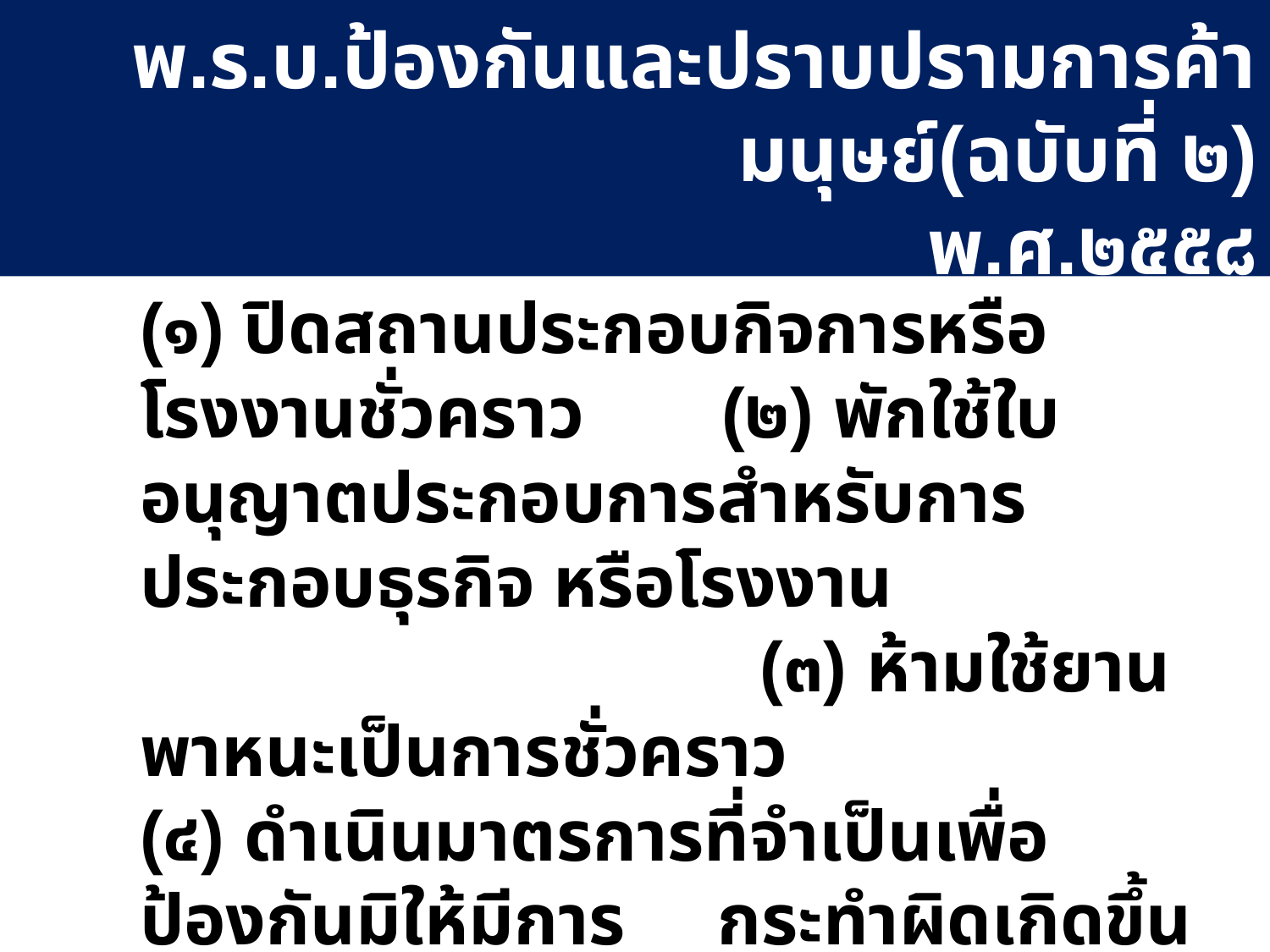

# พ.ร.บ.ป้องกันและปราบปรามการค้ามนุษย์(ฉบับที่ ๒) พ.ศ.๒๕๕๘
	(๑) ปิดสถานประกอบกิจการหรือโรงงานชั่วคราว	    (๒) พักใช้ใบอนุญาตประกอบการสำหรับการประกอบธุรกิจ หรือโรงงาน						             (๓) ห้ามใช้ยานพาหนะเป็นการชั่วคราว			     (๔) ดำเนินมาตรการที่จำเป็นเพื่อป้องกันมิให้มีการ     กระทำผิดเกิดขึ้นอีก
 ทั้งนี้ การสั่ง(๑) (๒) และ(๓) ต้องไม่เกินครั้งละ๓๐วัน นับแต่วันที่
เจ้าของ ผู้ครอบครอง หรือผู้ดำเนินการกิจการได้รับทราบคำสั่ง